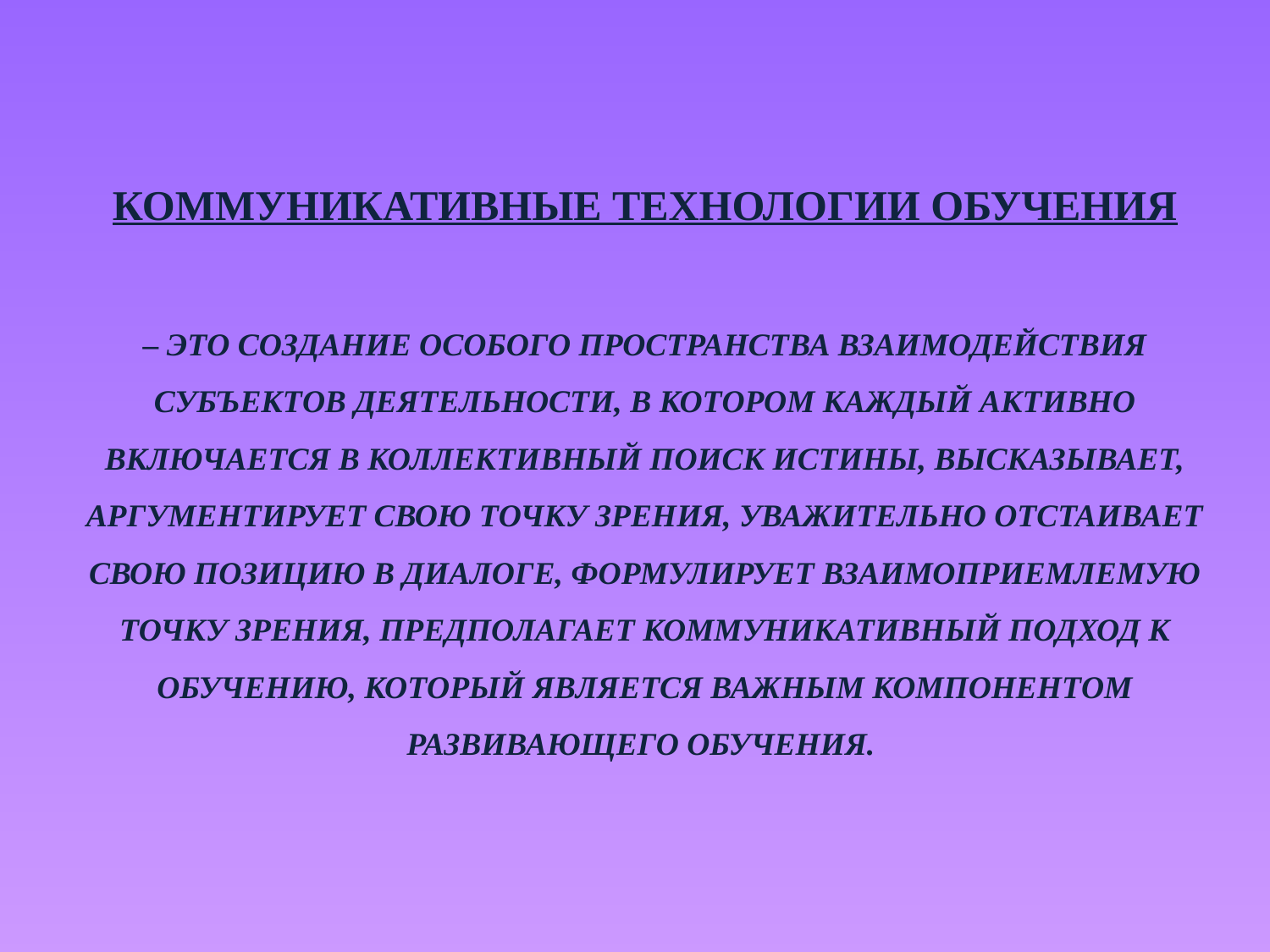

# Коммуникативные технологии обучения – это создание особого пространства взаимодействия субъектов деятельности, в котором каждый активно включается в коллективный поиск истины, высказывает, аргументирует свою точку зрения, уважительно отстаивает свою позицию в диалоге, формулирует взаимоприемлемую точку зрения, предполагает коммуникативный подход к обучению, который является важным компонентом развивающего обучения.